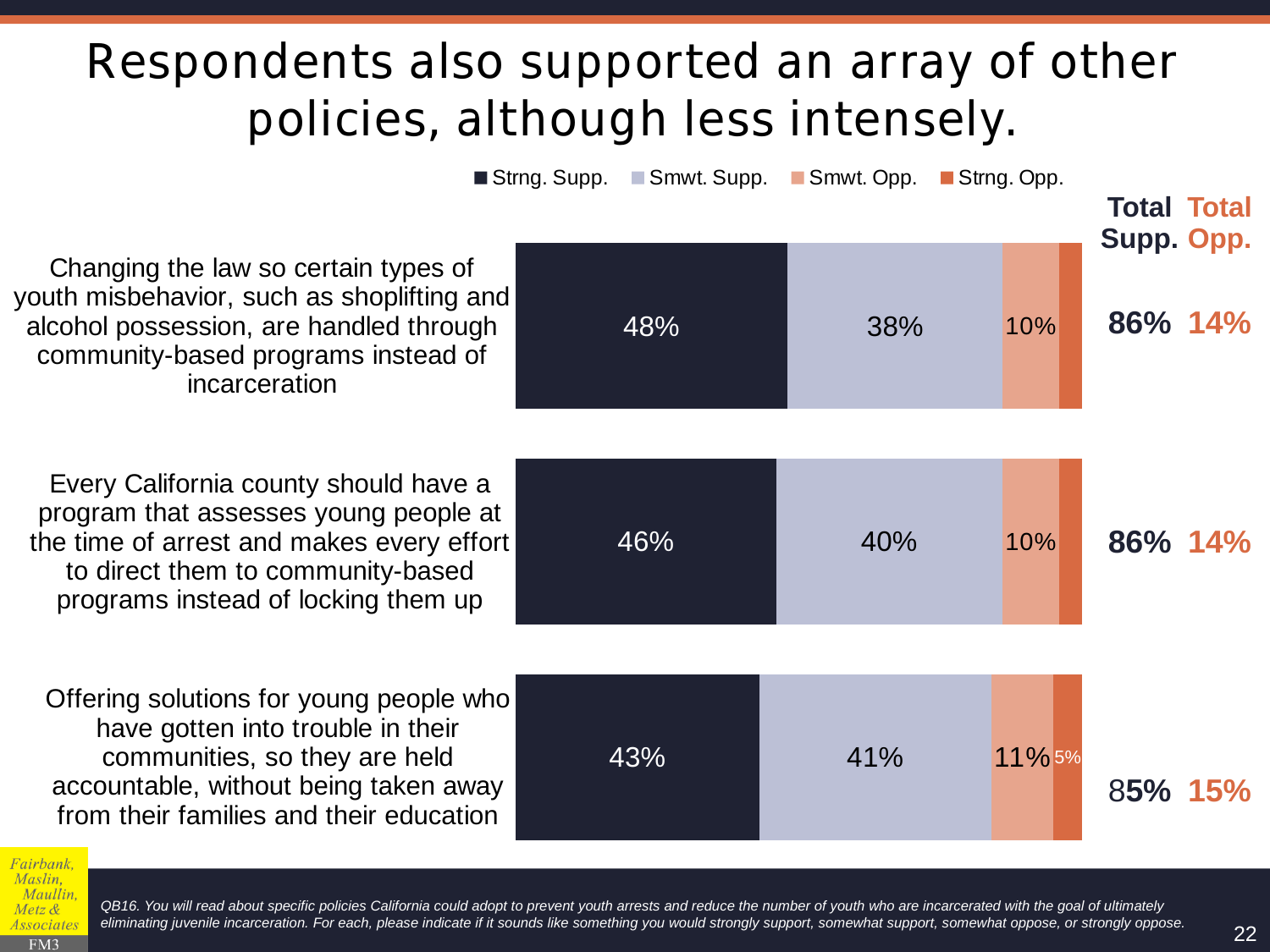

# Respondents also supported an array of other policies, although less intensely.

### Chart

| Category | Strng. Supp. | Smwt. Supp. | Smwt. Opp. | Strng. Opp. |
|---|---|---|---|---|
| Changing the law so certain types of youth misbehavior, such as shoplifting and alcohol possession, are handled through community-based programs instead of incarceration | 0.48 | 0.38 | 0.1 | 0.04 |
| Every California county should have a program that assesses young people at the time of arrest and makes every effort to direct them to community-based programs instead of locking them up | 0.46 | 0.4 | 0.1 | 0.04 |
| Offering solutions for young people who have gotten into trouble in their communities, so they are held accountable, without being taken away from their families and their education | 0.43 | 0.41 | 0.11 | 0.05 |
| Total Supp. | Total Opp. |
| --- | --- |
| 86% | 14% |
| 86% | 14% |
| 85% | 15% |
|  |  |
QB16. You will read about specific policies California could adopt to prevent youth arrests and reduce the number of youth who are incarcerated with the goal of ultimately eliminating juvenile incarceration. For each, please indicate if it sounds like something you would strongly support, somewhat support, somewhat oppose, or strongly oppose.